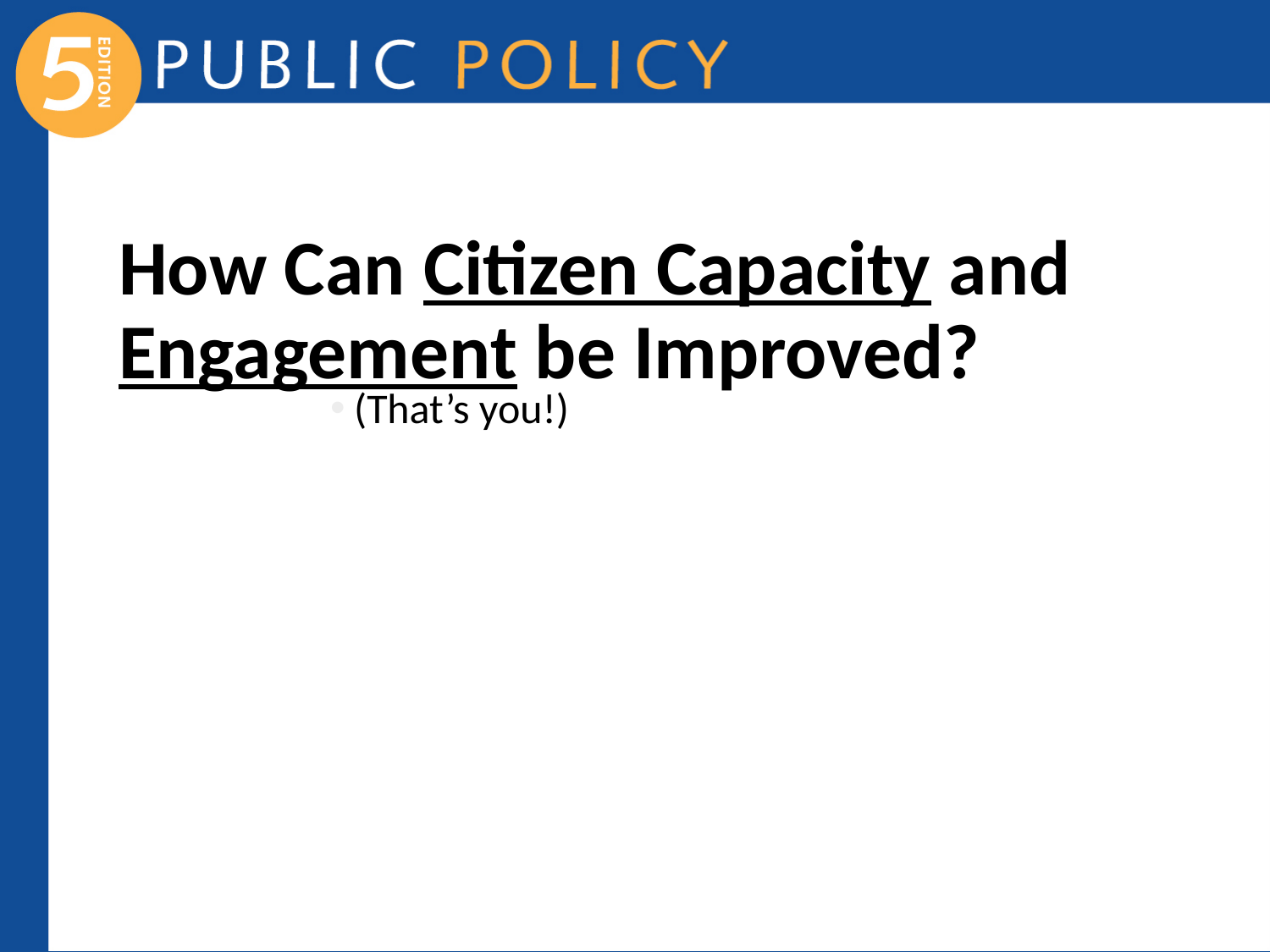

# How Can Citizen Capacity and Engagement be Improved?
(That’s you!)